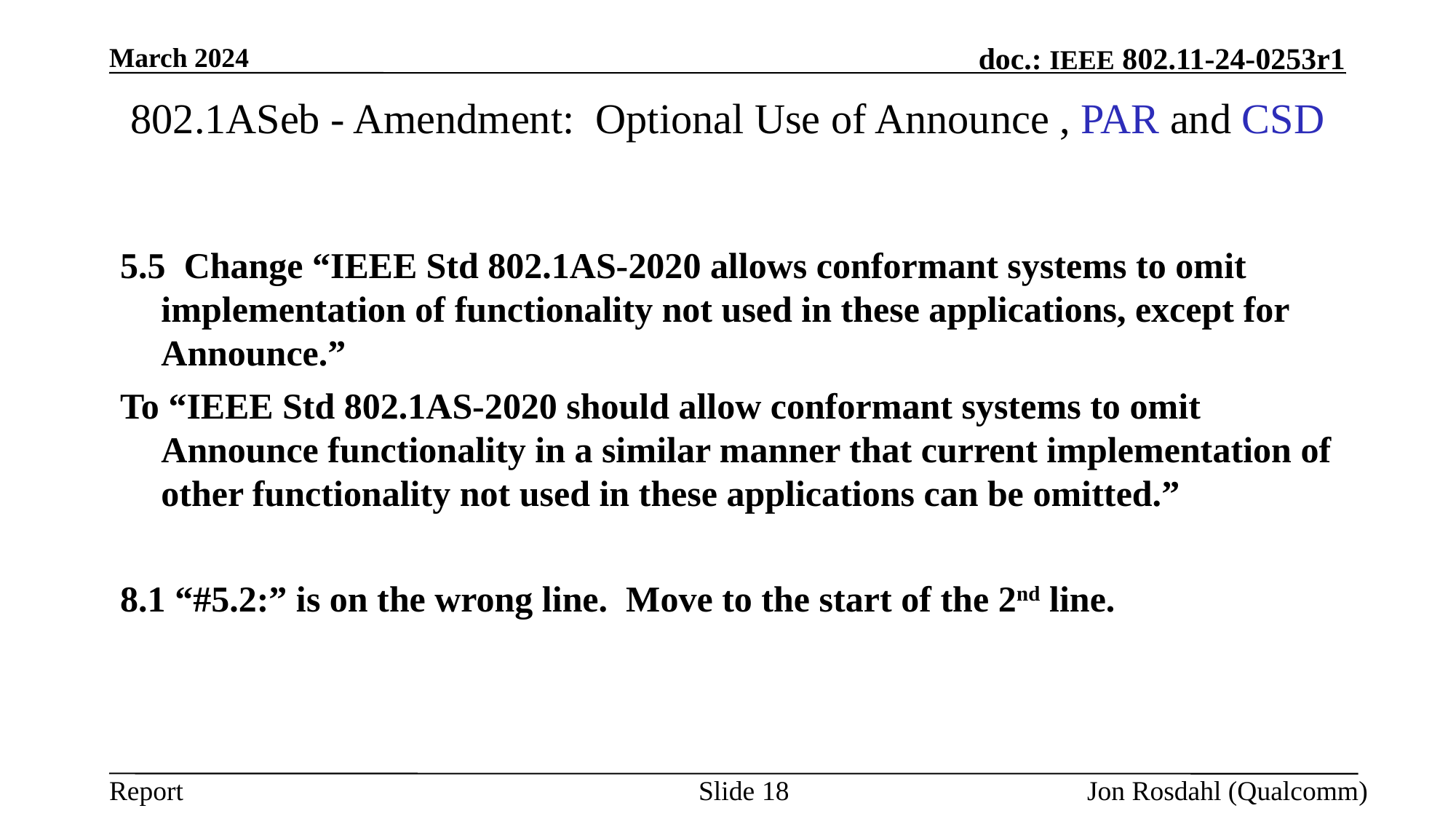

March 2024
# 802.1ASeb - Amendment:  Optional Use of Announce , PAR and CSD
5.5  Change “IEEE Std 802.1AS-2020 allows conformant systems to omit implementation of functionality not used in these applications, except for Announce.”
To “IEEE Std 802.1AS-2020 should allow conformant systems to omit Announce functionality in a similar manner that current implementation of other functionality not used in these applications can be omitted.”

8.1 “#5.2:” is on the wrong line.  Move to the start of the 2nd line.

Slide 18
Jon Rosdahl (Qualcomm)